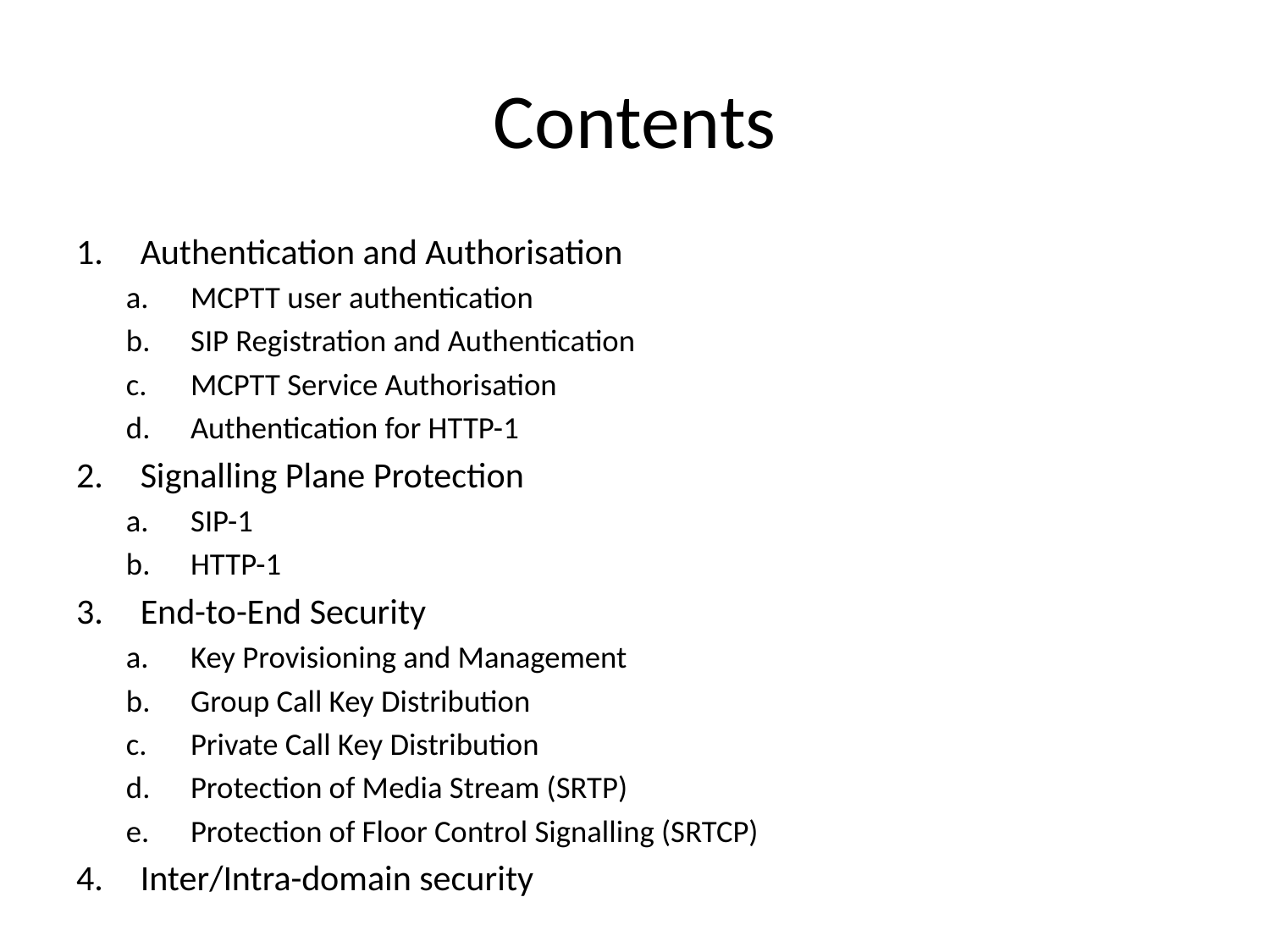

# Contents
Authentication and Authorisation
MCPTT user authentication
SIP Registration and Authentication
MCPTT Service Authorisation
Authentication for HTTP-1
Signalling Plane Protection
SIP-1
HTTP-1
End-to-End Security
Key Provisioning and Management
Group Call Key Distribution
Private Call Key Distribution
Protection of Media Stream (SRTP)
Protection of Floor Control Signalling (SRTCP)
Inter/Intra-domain security